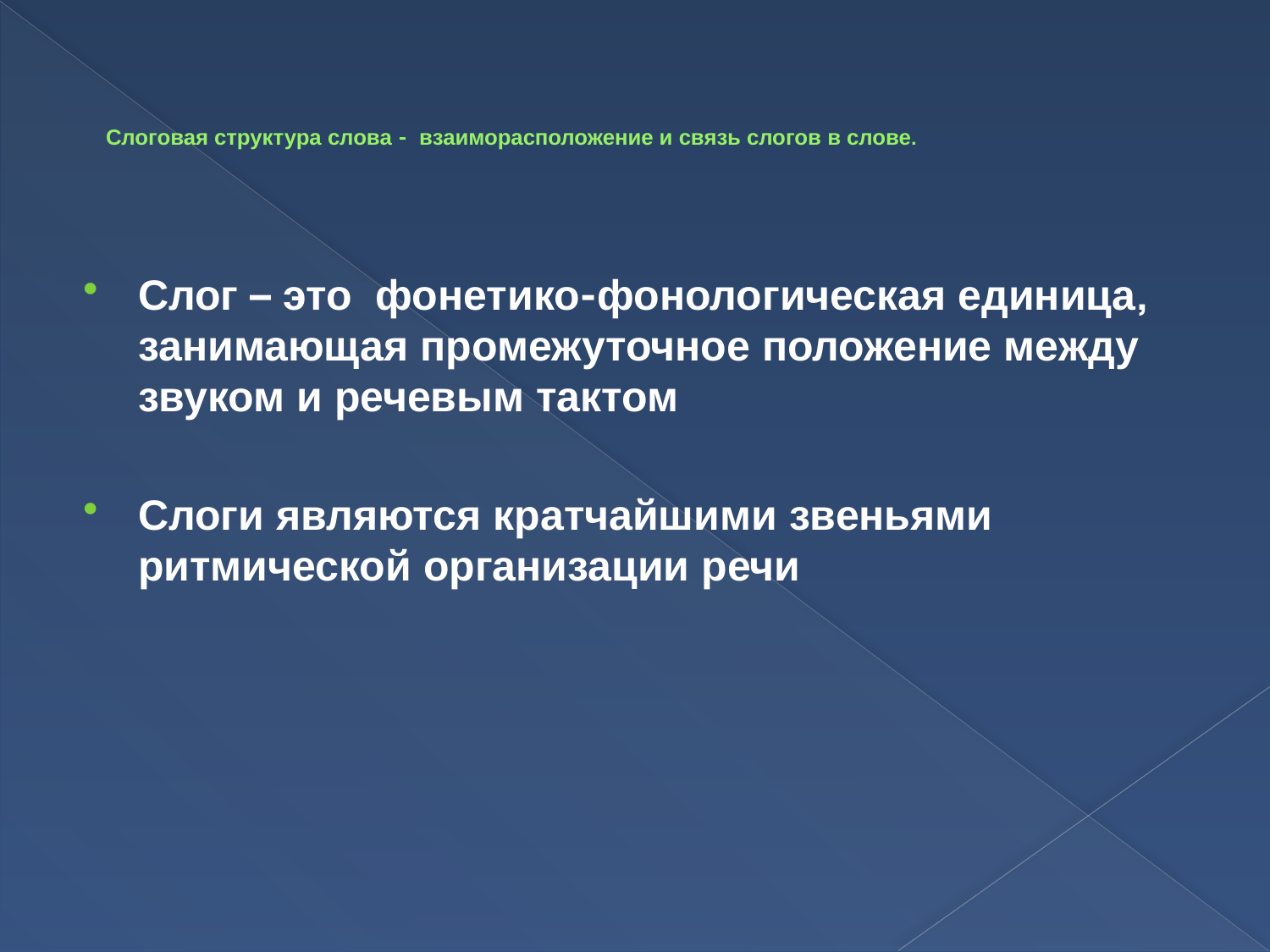

# Слоговая структура слова -  взаиморасположение и связь слогов в слове.
Слог – это  фонетико-фонологическая единица, занимающая промежуточное положение между звуком и речевым тактом

Слоги являются кратчайшими звеньями ритмической организации речи